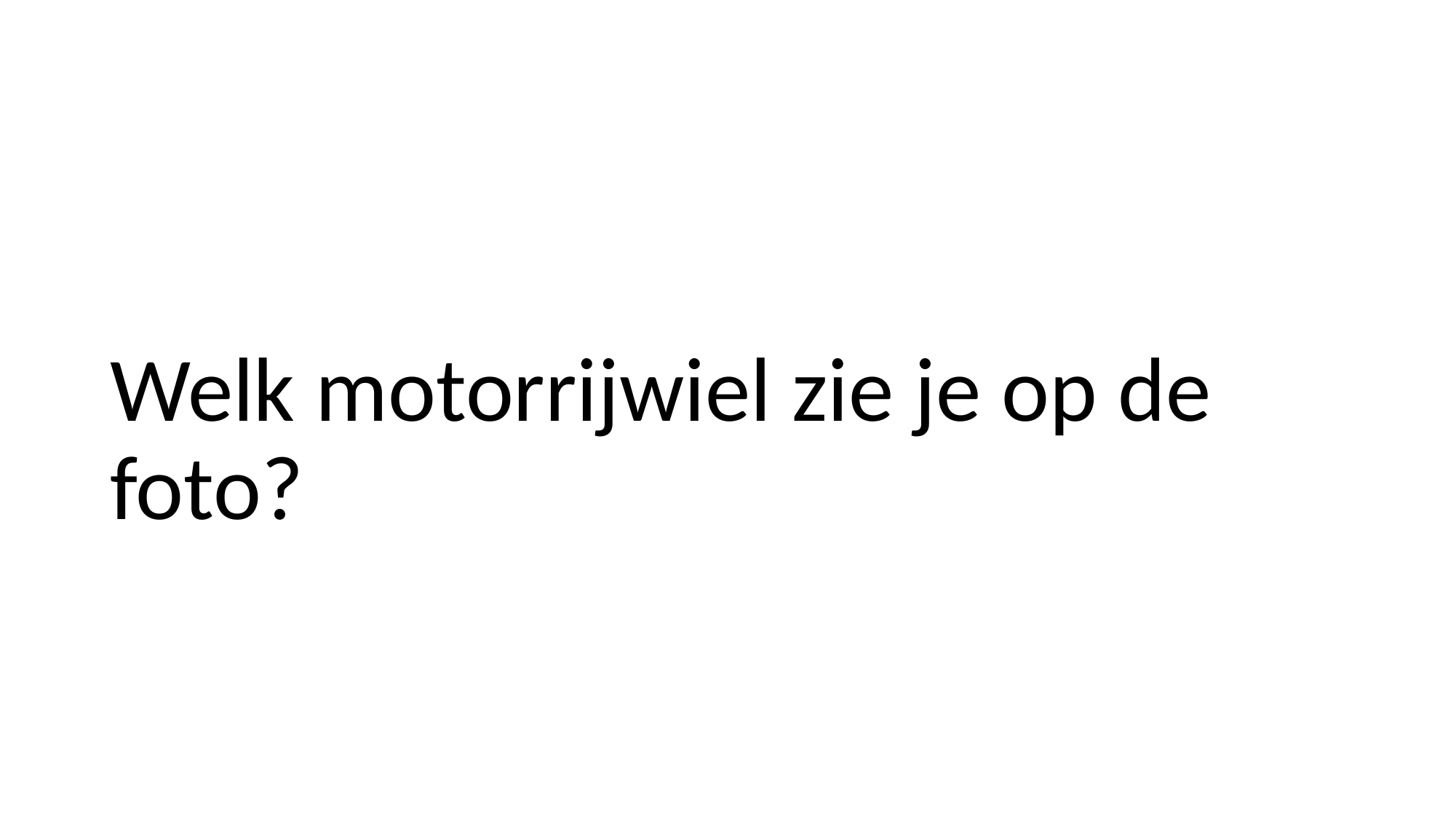

# Welk motorrijwiel zie je op de foto?